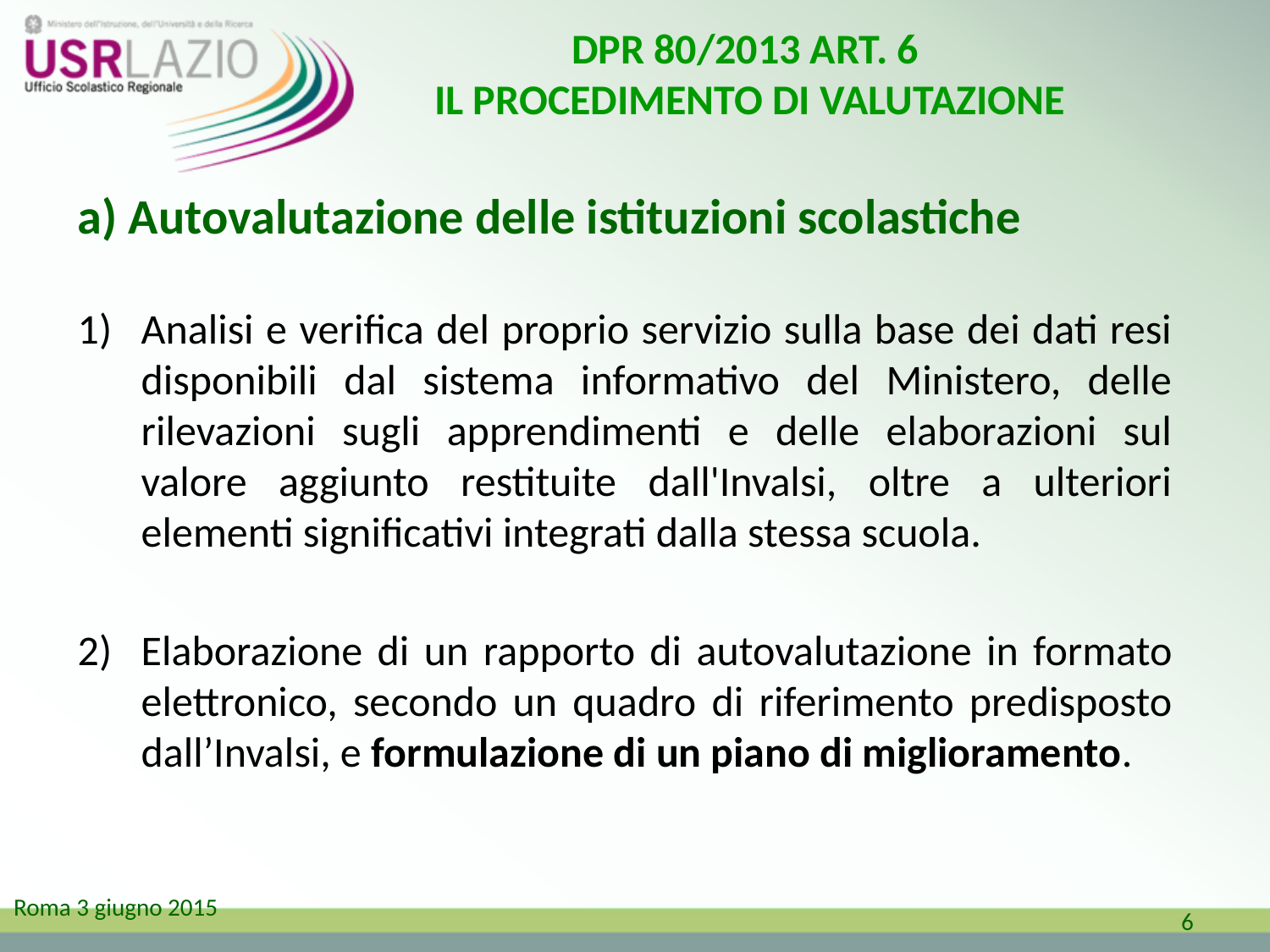

DPR 80/2013 ART. 6
IL PROCEDIMENTO DI VALUTAZIONE
a) Autovalutazione delle istituzioni scolastiche

Analisi e verifica del proprio servizio sulla base dei dati resi disponibili dal sistema informativo del Ministero, delle rilevazioni sugli apprendimenti e delle elaborazioni sul valore aggiunto restituite dall'Invalsi, oltre a ulteriori elementi significativi integrati dalla stessa scuola.

Elaborazione di un rapporto di autovalutazione in formato elettronico, secondo un quadro di riferimento predisposto dall’Invalsi, e formulazione di un piano di miglioramento.
6
Roma 3 giugno 2015